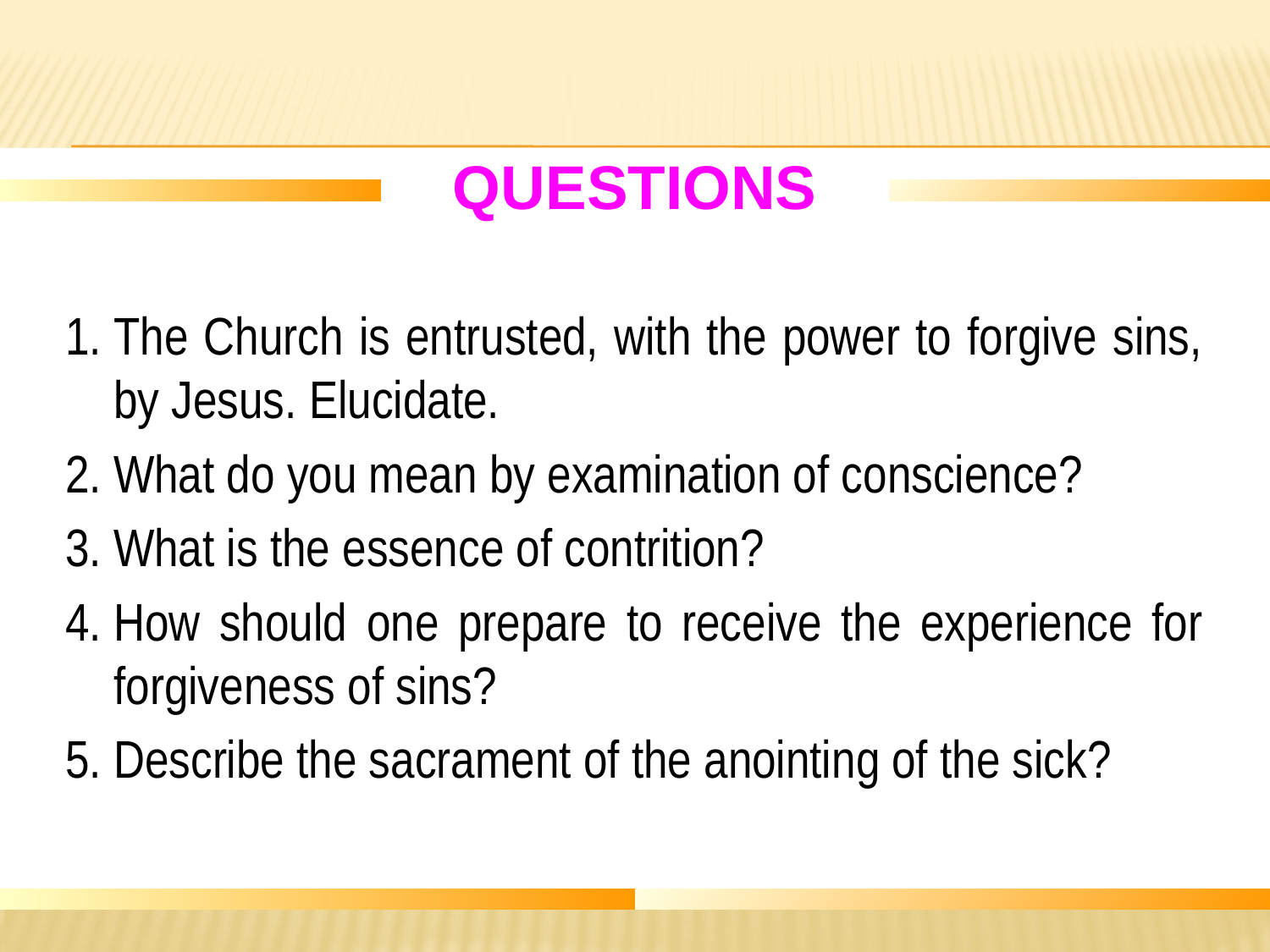

# Questions

1.	The Church is entrusted, with the power to forgive sins, by Jesus. Elucidate.
2.	What do you mean by examination of conscience?
3.	What is the essence of contrition?
4.	How should one prepare to receive the experience for forgiveness of sins?
5.	Describe the sacrament of the anointing of the sick?